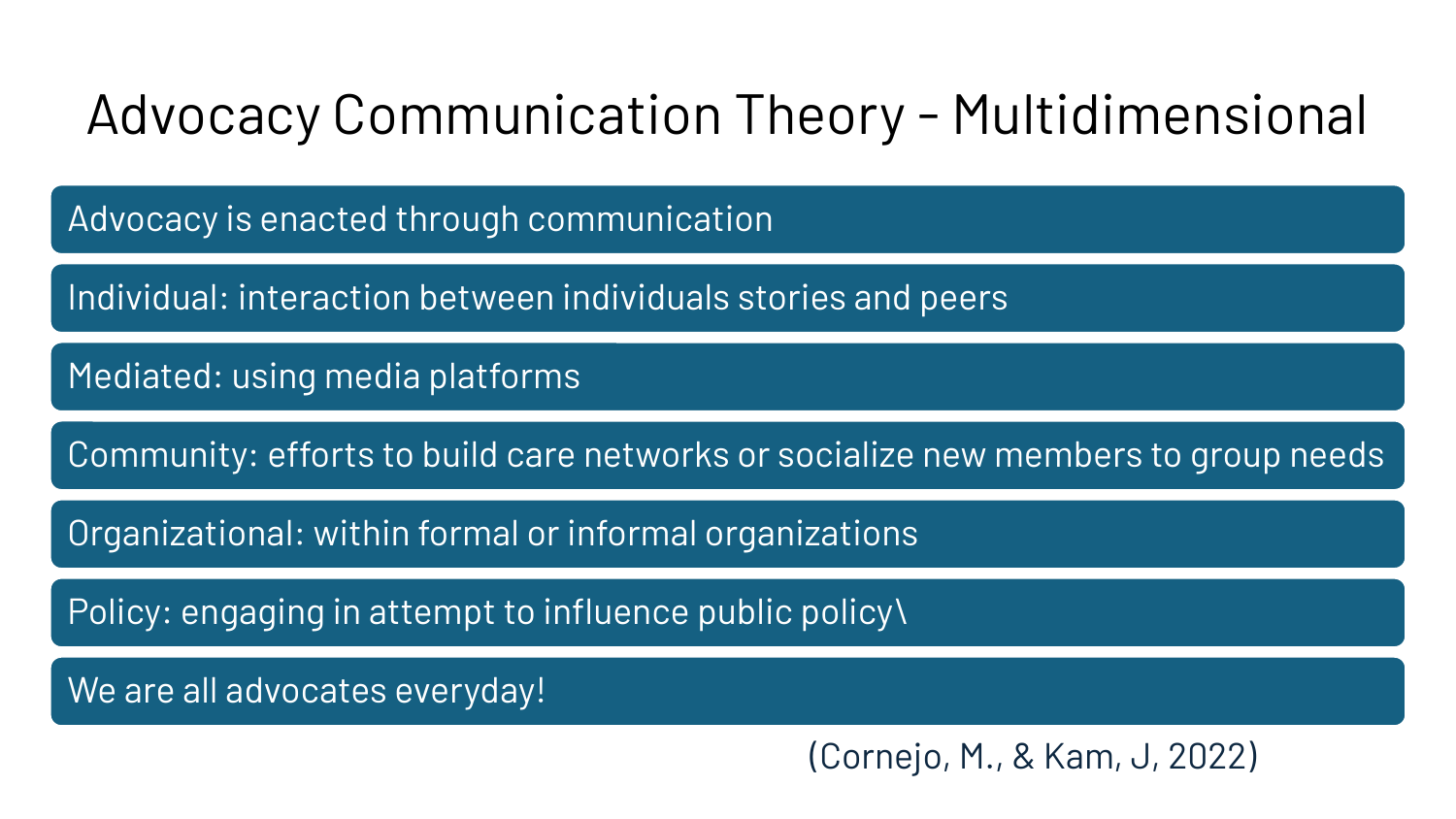

# Advocacy Communication Theory - Multidimensional
Advocacy is enacted through communication
Individual: interaction between individuals stories and peers
Mediated: using media platforms
Community: efforts to build care networks or socialize new members to group needs
Organizational: within formal or informal organizations
Policy: engaging in attempt to influence public policy\
We are all advocates everyday!
(Cornejo, M., & Kam, J, 2022)